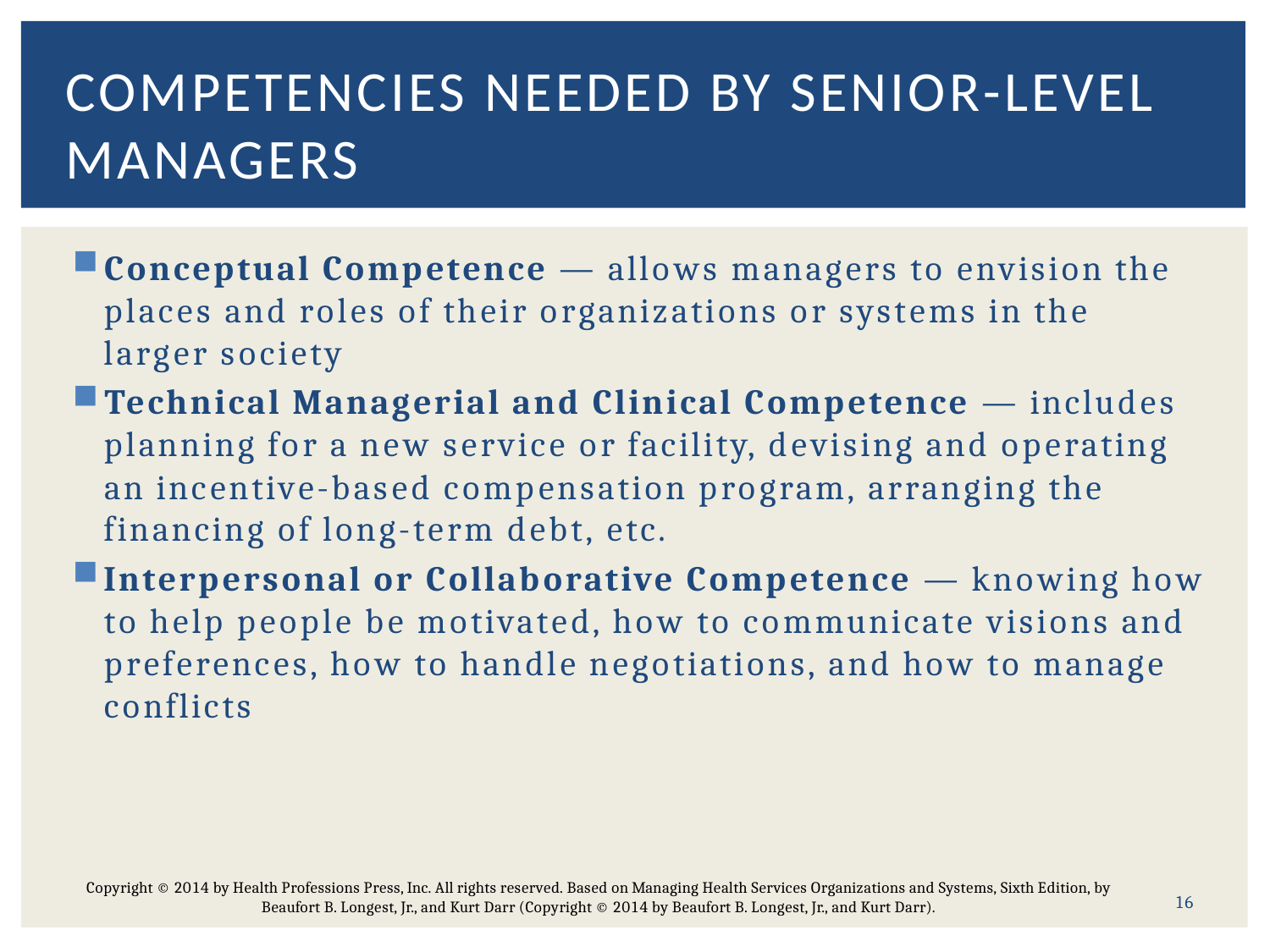

# Competencies needed by senior-level managers
Conceptual Competence — allows managers to envision the places and roles of their organizations or systems in the larger society
Technical Managerial and Clinical Competence — includes planning for a new service or facility, devising and operating an incentive-based compensation program, arranging the financing of long-term debt, etc.
Interpersonal or Collaborative Competence — knowing how to help people be motivated, how to communicate visions and preferences, how to handle negotiations, and how to manage conflicts

16